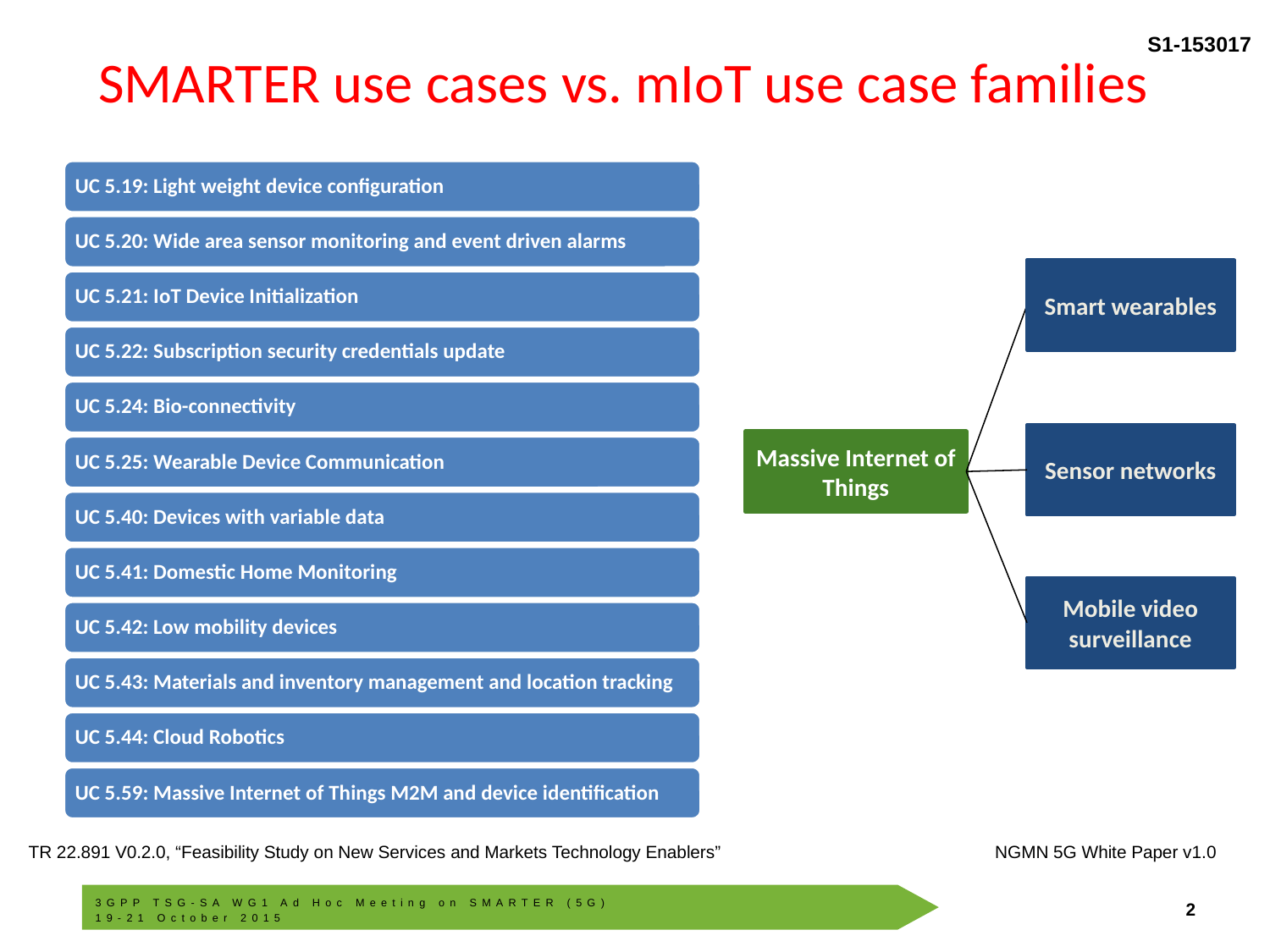

# SMARTER use cases vs. mIoT use case families
UC 5.19: Light weight device configuration
UC 5.20: Wide area sensor monitoring and event driven alarms
UC 5.21: IoT Device Initialization
UC 5.22: Subscription security credentials update
UC 5.24: Bio-connectivity
UC 5.25: Wearable Device Communication
UC 5.40: Devices with variable data
UC 5.41: Domestic Home Monitoring
UC 5.42: Low mobility devices
UC 5.43: Materials and inventory management and location tracking
UC 5.44: Cloud Robotics
UC 5.59: Massive Internet of Things M2M and device identification
Smart wearables
Sensor networks
Massive Internet of Things
Mobile video surveillance
TR 22.891 V0.2.0, “Feasibility Study on New Services and Markets Technology Enablers”
NGMN 5G White Paper v1.0